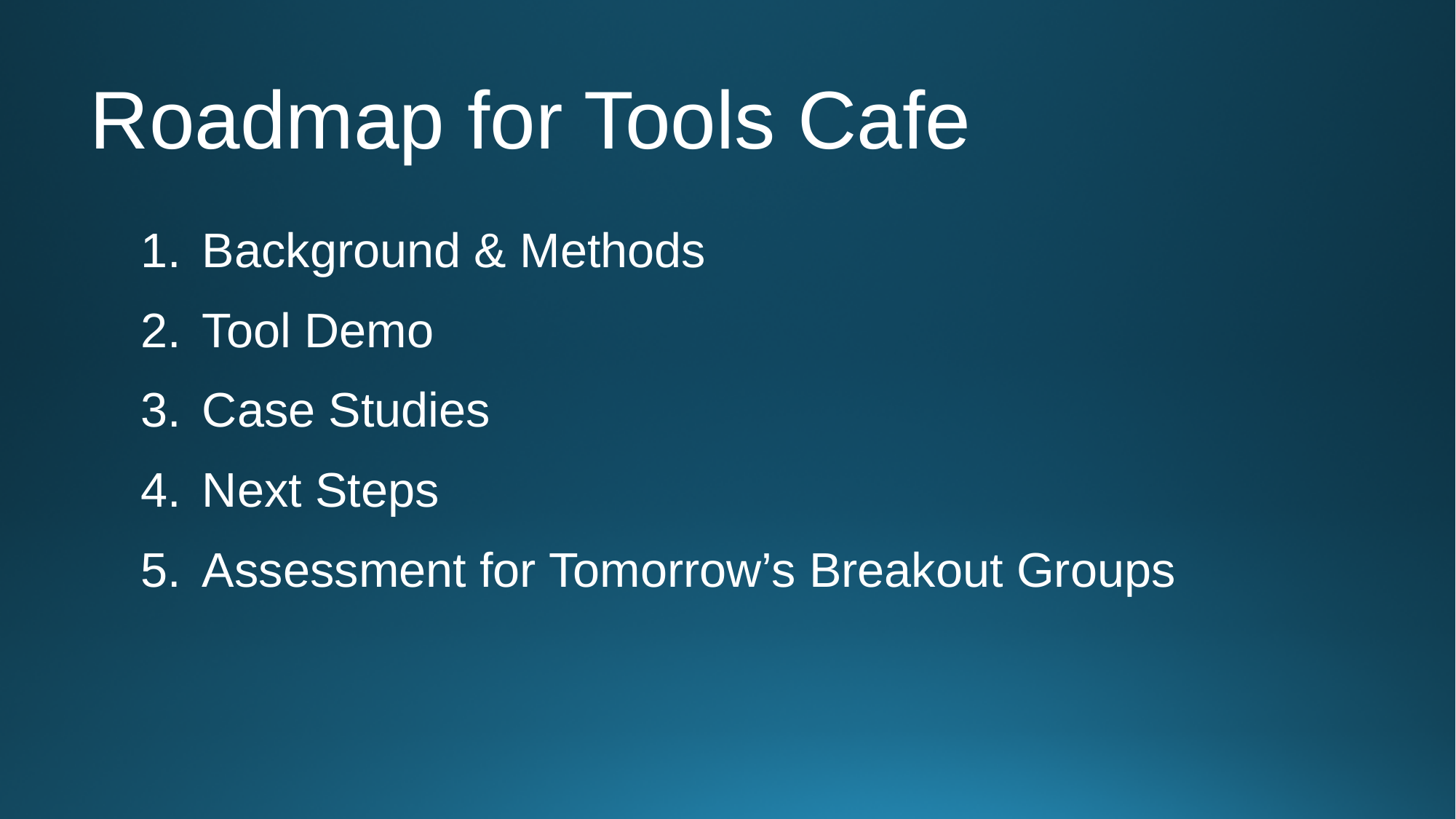

# Roadmap for Tools Cafe
Background & Methods
Tool Demo
Case Studies
Next Steps
Assessment for Tomorrow’s Breakout Groups